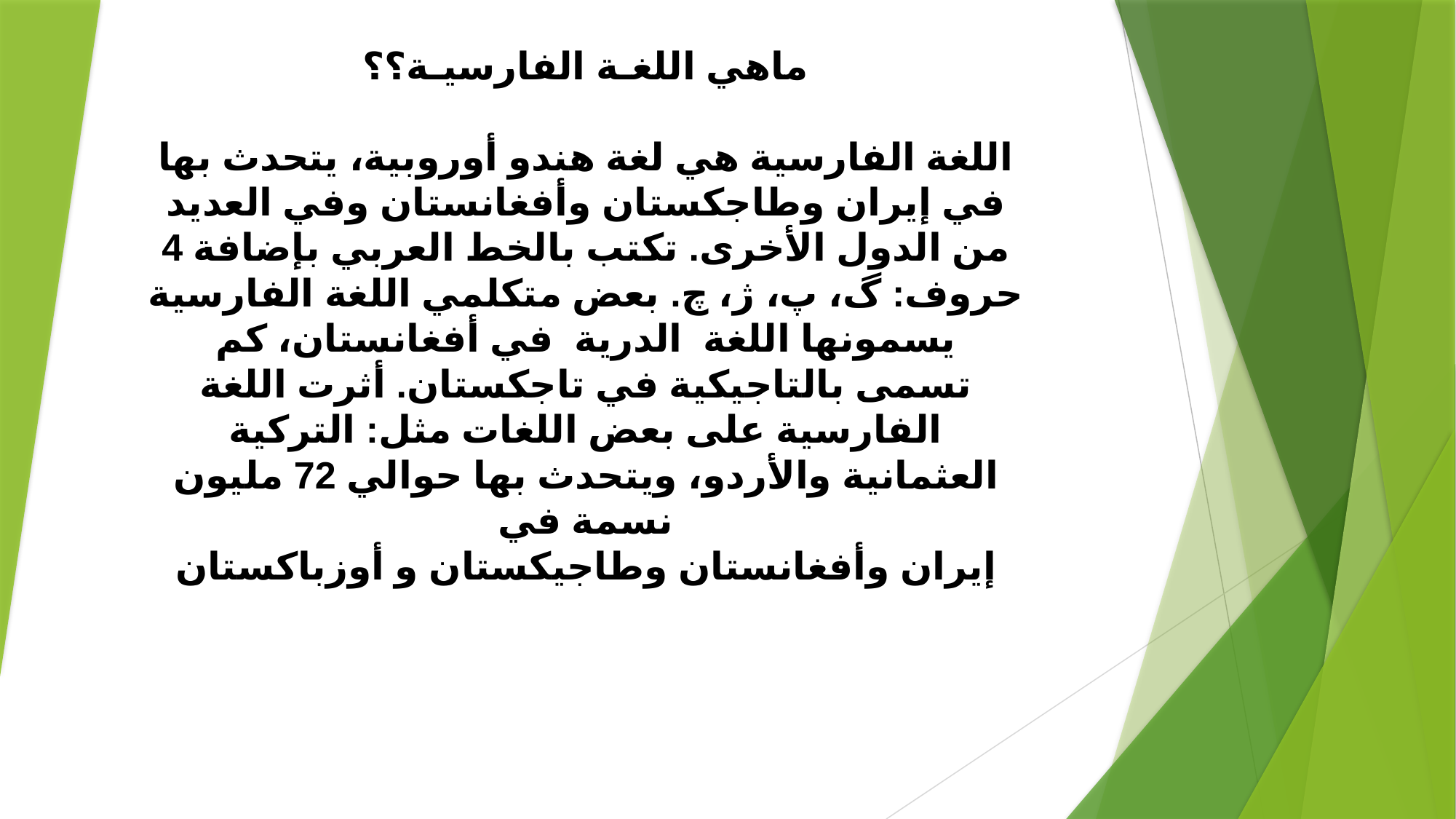

ماهي اللغـة الفارسيـة؟؟
اللغة الفارسية هي لغة هندو أوروبية، يتحدث بها في إيران وطاجكستان وأفغانستان وفي العديد من الدول الأخرى. تكتب بالخط العربي بإضافة 4 حروف: گ، پ، ژ، چ. بعض متكلمي اللغة الفارسية يسمونها اللغة  الدرية  في أفغانستان، كم تسمى بالتاجيكية في تاجكستان. أثرت اللغة الفارسية على بعض اللغات مثل: التركية العثمانية والأردو، ويتحدث بها حوالي 72 مليون نسمة في إيران وأفغانستان وطاجيكستان و أوزباكستان